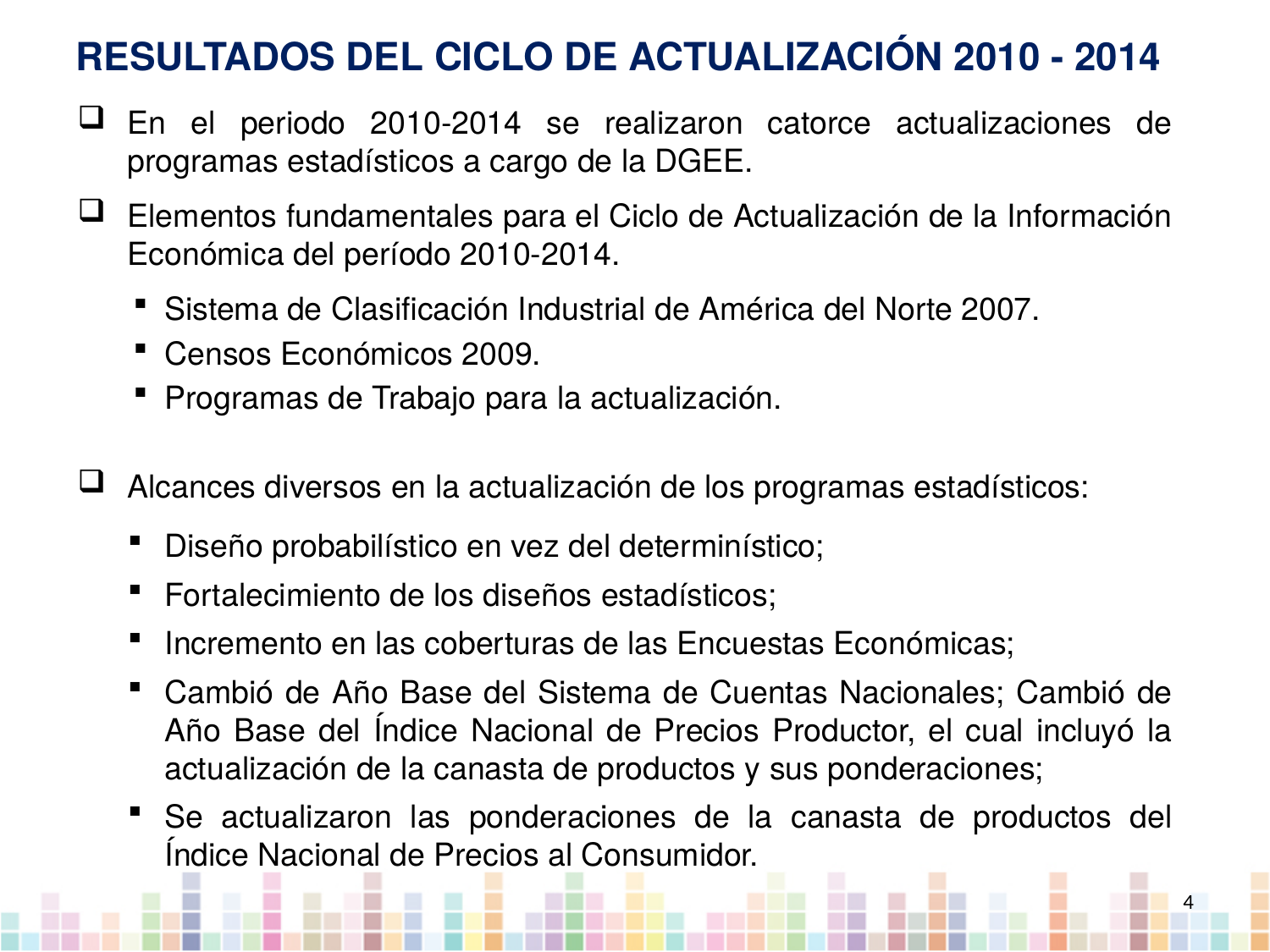

RESULTADOS DEL CICLO DE ACTUALIZACIÓN 2010 - 2014
En el periodo 2010-2014 se realizaron catorce actualizaciones de programas estadísticos a cargo de la DGEE.
Elementos fundamentales para el Ciclo de Actualización de la Información Económica del período 2010-2014.
Sistema de Clasificación Industrial de América del Norte 2007.
Censos Económicos 2009.
Programas de Trabajo para la actualización.

Alcances diversos en la actualización de los programas estadísticos:
Diseño probabilístico en vez del determinístico;
Fortalecimiento de los diseños estadísticos;
Incremento en las coberturas de las Encuestas Económicas;
Cambió de Año Base del Sistema de Cuentas Nacionales; Cambió de Año Base del Índice Nacional de Precios Productor, el cual incluyó la actualización de la canasta de productos y sus ponderaciones;
Se actualizaron las ponderaciones de la canasta de productos del Índice Nacional de Precios al Consumidor.
4